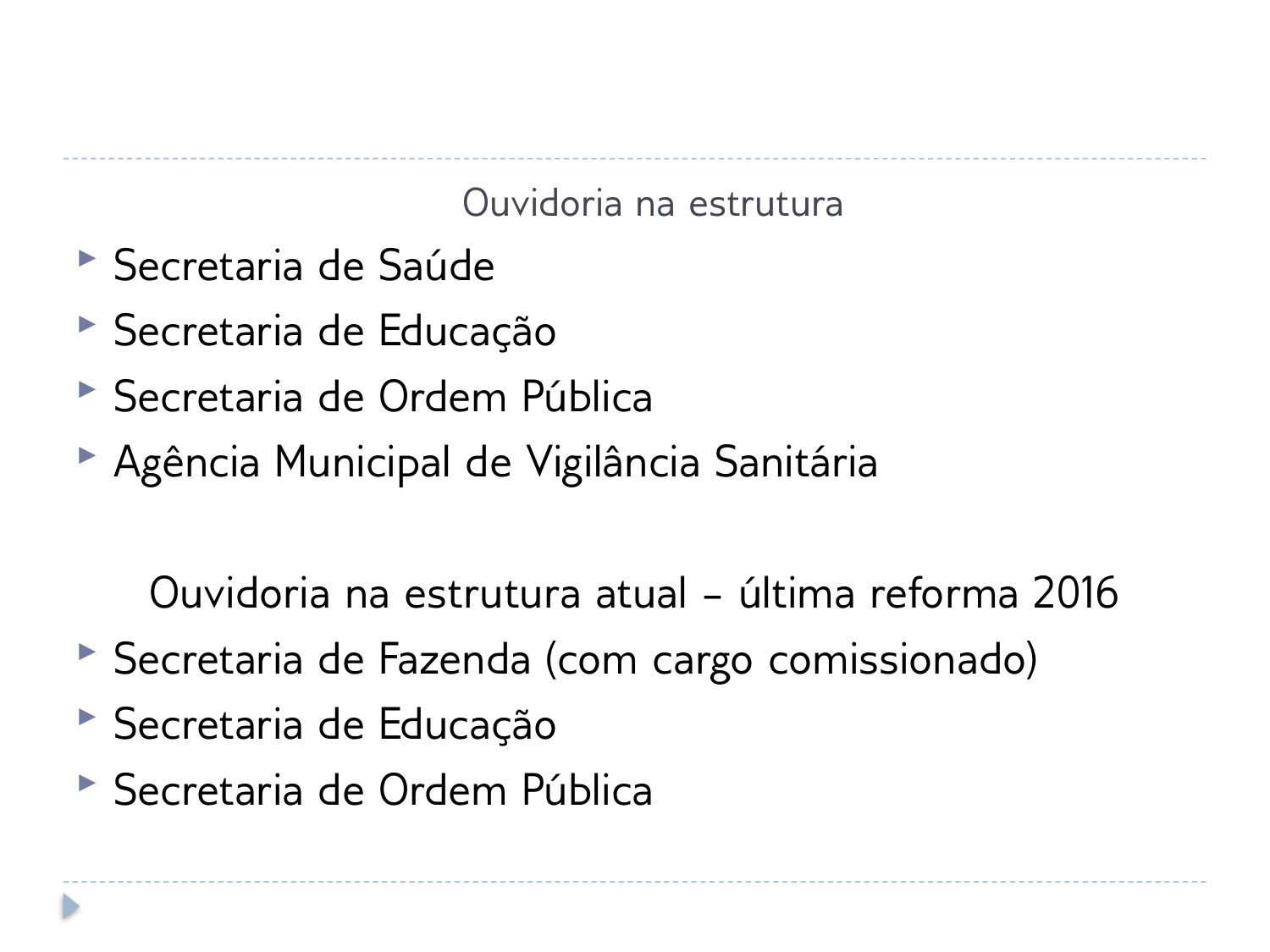

#
Ouvidoria na estrutura
Secretaria de Saúde
Secretaria de Educação
Secretaria de Ordem Pública
Agência Municipal de Vigilância Sanitária

Ouvidoria na estrutura atual – última reforma 2016
Secretaria de Fazenda (com cargo comissionado)
Secretaria de Educação
Secretaria de Ordem Pública